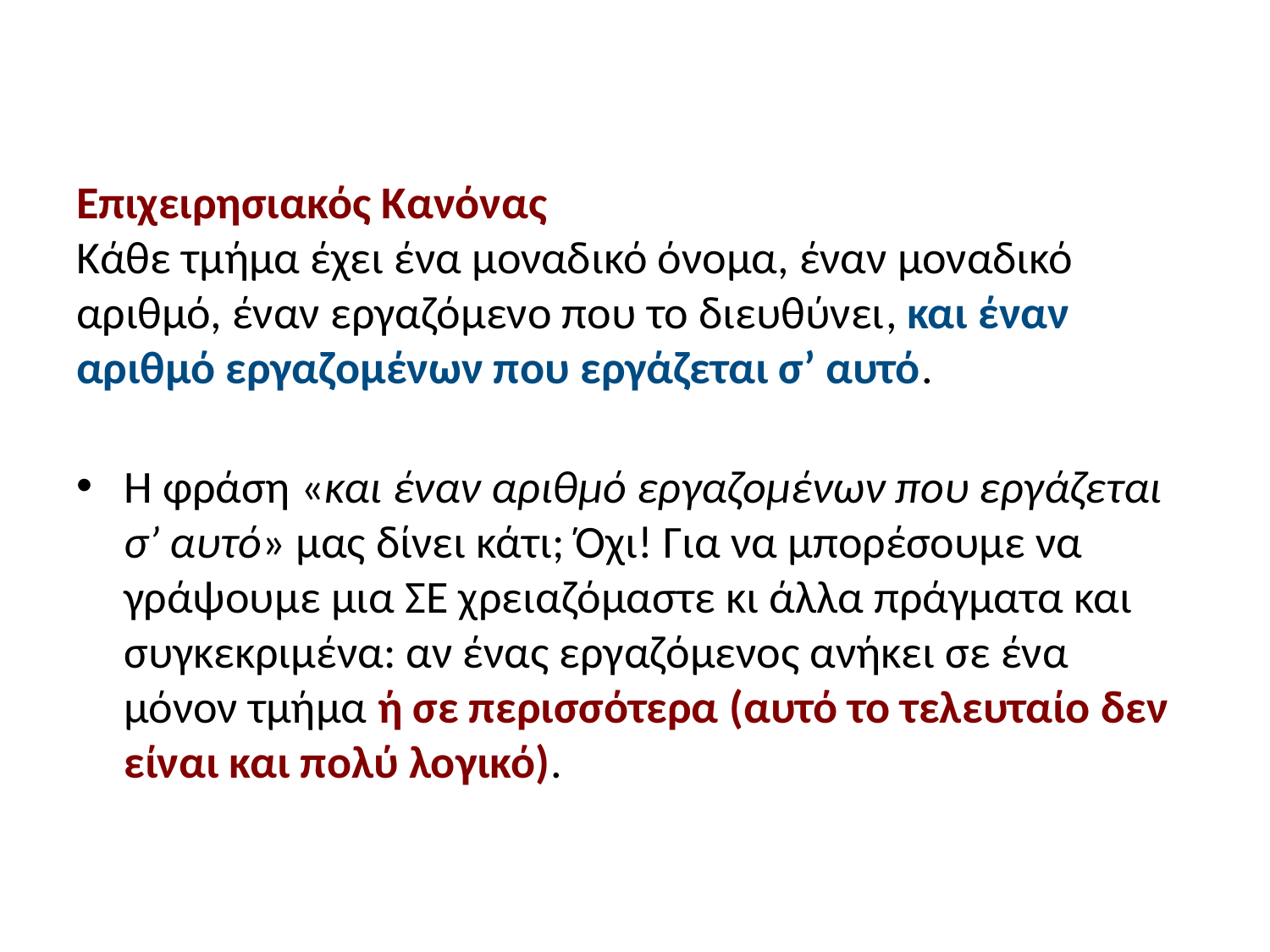

#
Επιχειρησιακός Κανόνας
Κάθε τμήμα έχει ένα μοναδικό όνομα, έναν μοναδικό αριθμό, έναν εργαζόμενο που το διευθύνει, και έναν αριθμό εργαζομένων που εργάζεται σ’ αυτό.
Η φράση «και έναν αριθμό εργαζομένων που εργάζεται σ’ αυτό» μας δίνει κάτι; Όχι! Για να μπορέσουμε να γράψουμε μια ΣΕ χρειαζόμαστε κι άλλα πράγματα και συγκεκριμένα: αν ένας εργαζόμενος ανήκει σε ένα μόνον τμήμα ή σε περισσότερα (αυτό το τελευταίο δεν είναι και πολύ λογικό).